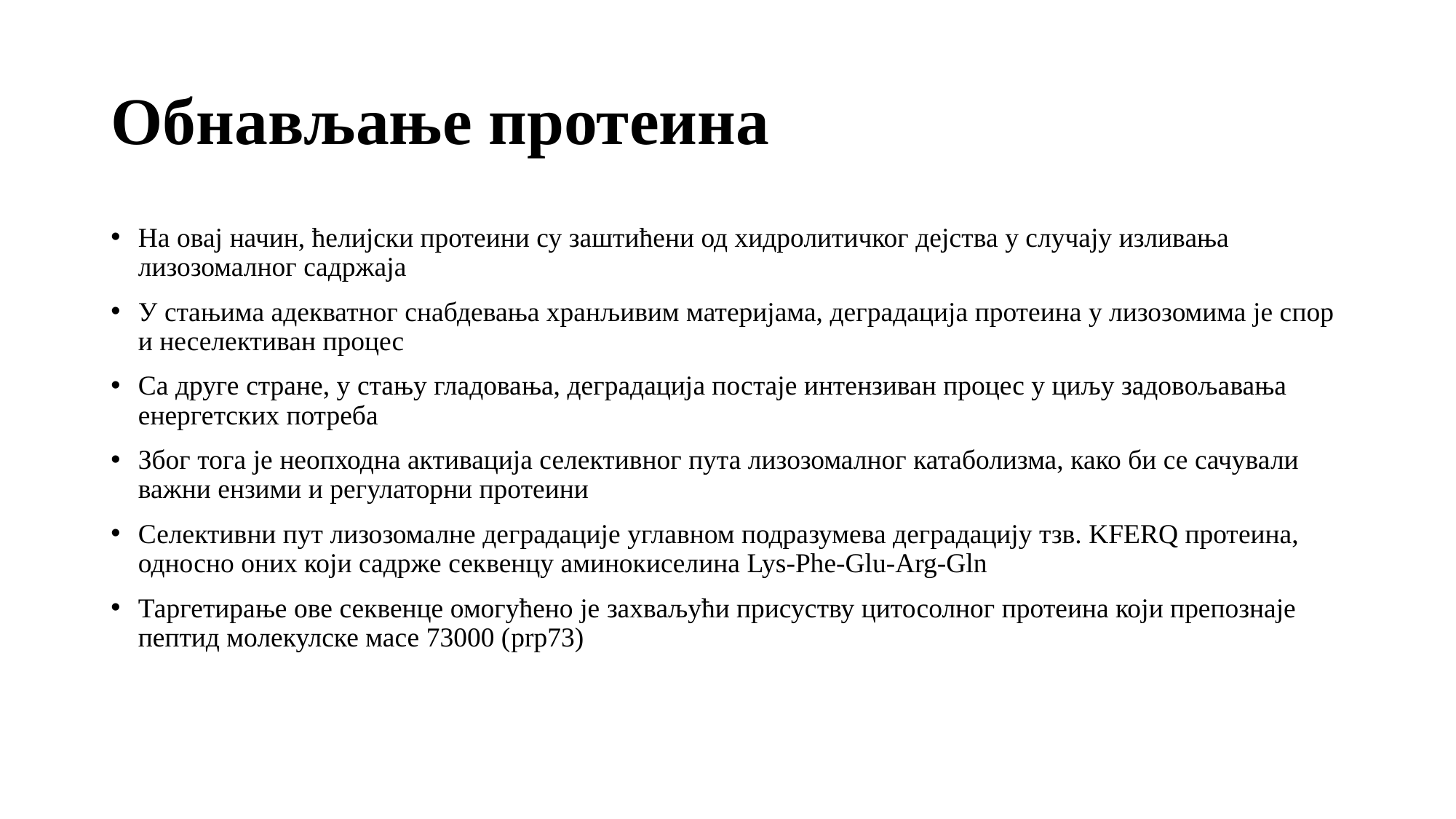

# Обнављање протеина
На овај начин, ћелијски протеини су заштићени од хидролитичког дејства у случају изливања лизозомалног садржаја
У стањима адекватног снабдевања хранљивим материјама, деградација протеина у лизозомима је спор и неселективан процес
Са друге стране, у стању гладовања, деградација постаје интензиван процес у циљу задовољавања енергетских потреба
Због тога је неопходна активација селективног пута лизозомалног катаболизма, како би се сачували важни ензими и регулаторни протеини
Селективни пут лизозомалне деградације углавном подразумева деградацију тзв. KFERQ протеина, односно оних који садрже секвенцу аминокиселина Lys-Phe-Glu-Arg-Gln
Таргетирање ове секвенце омогућено је захваљући присуству цитосолног протеина који препознаје пептид молекулске масе 73000 (prp73)